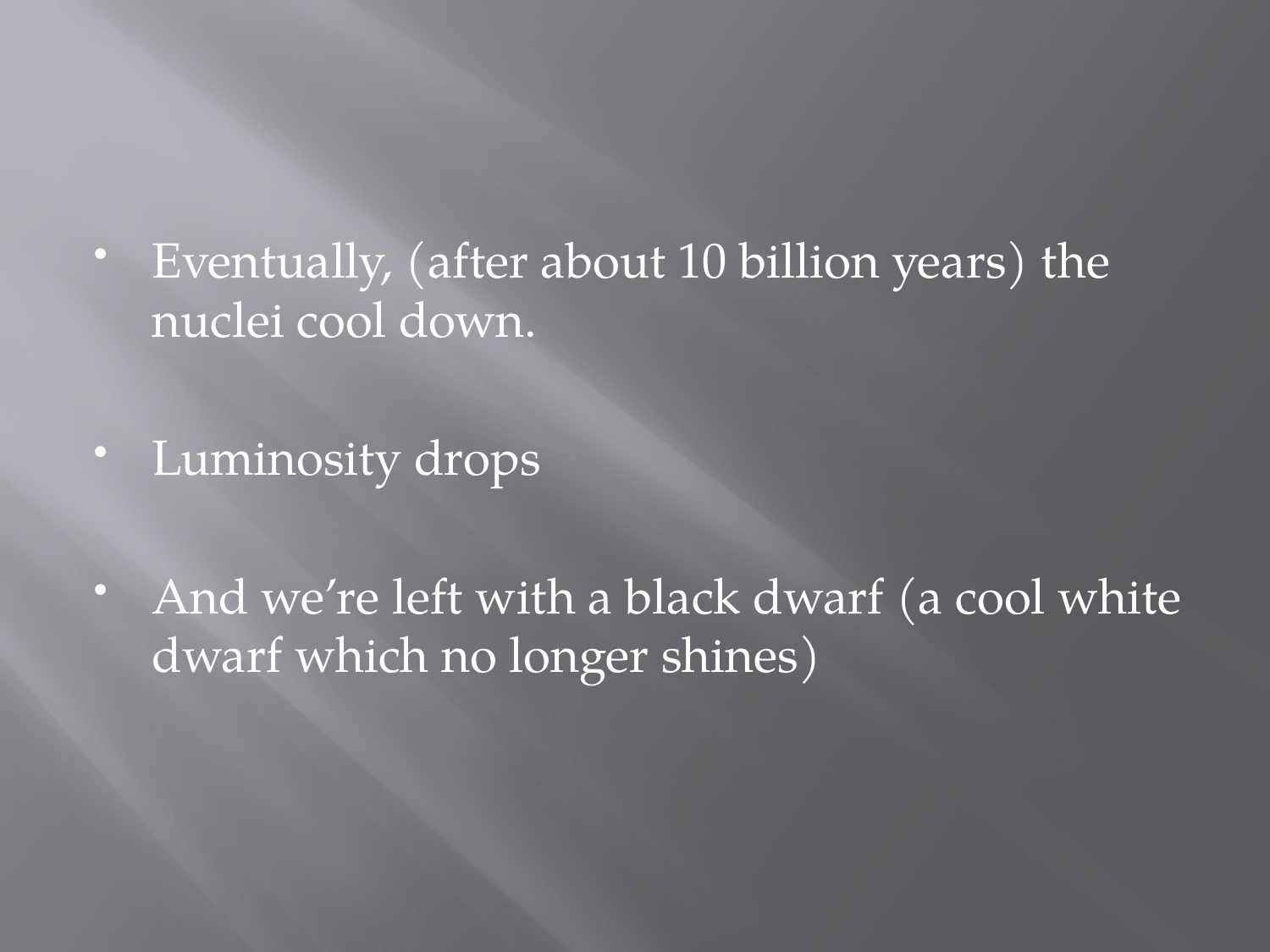

Eventually, (after about 10 billion years) the nuclei cool down.

Luminosity drops

And we’re left with a black dwarf (a cool white dwarf which no longer shines)